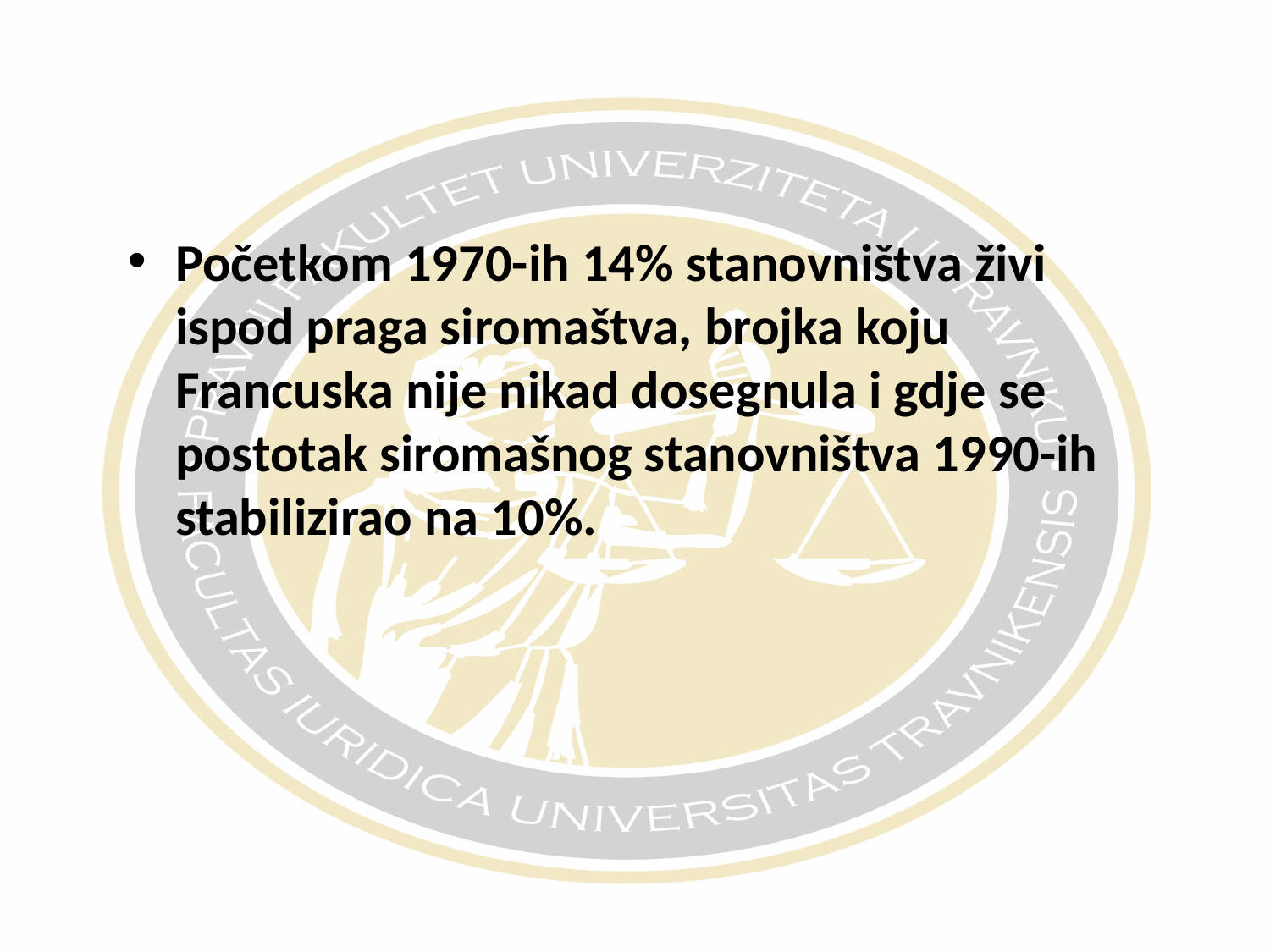

#
Početkom 1970-ih 14% stanovništva živi ispod praga siromaštva, brojka koju Francuska nije nikad dosegnula i gdje se postotak siromašnog stanovništva 1990-ih stabilizirao na 10%.